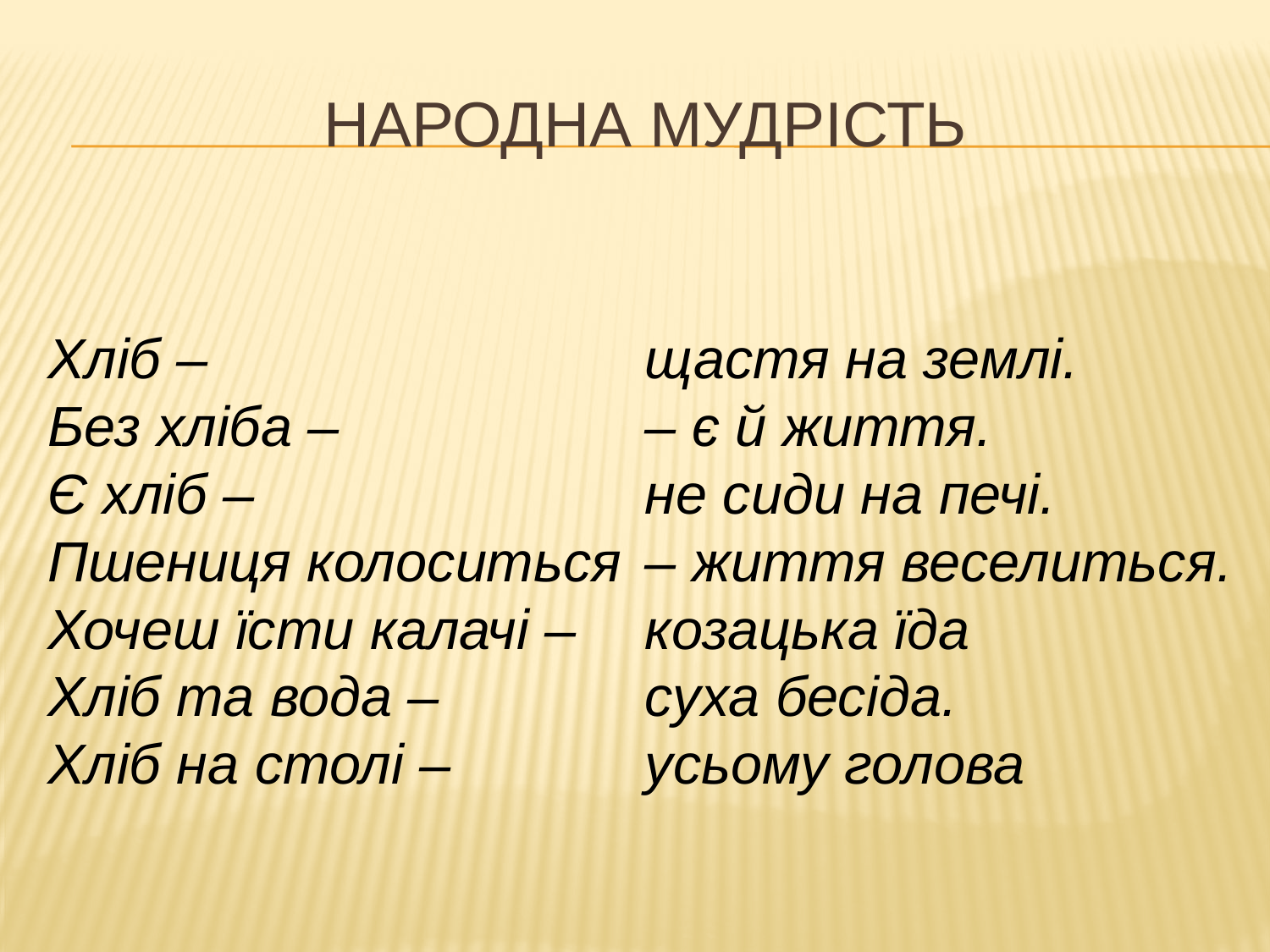

# Народна мудрість

Хліб –
Без хліба –
Є хліб –
Пшениця колоситься
Хочеш їсти калачі –
Хліб та вода –
Хліб на столі –

щастя на землі.
– є й життя.
не сиди на печі.
– життя веселиться.
козацька їда
суха бесіда.
усьому голова